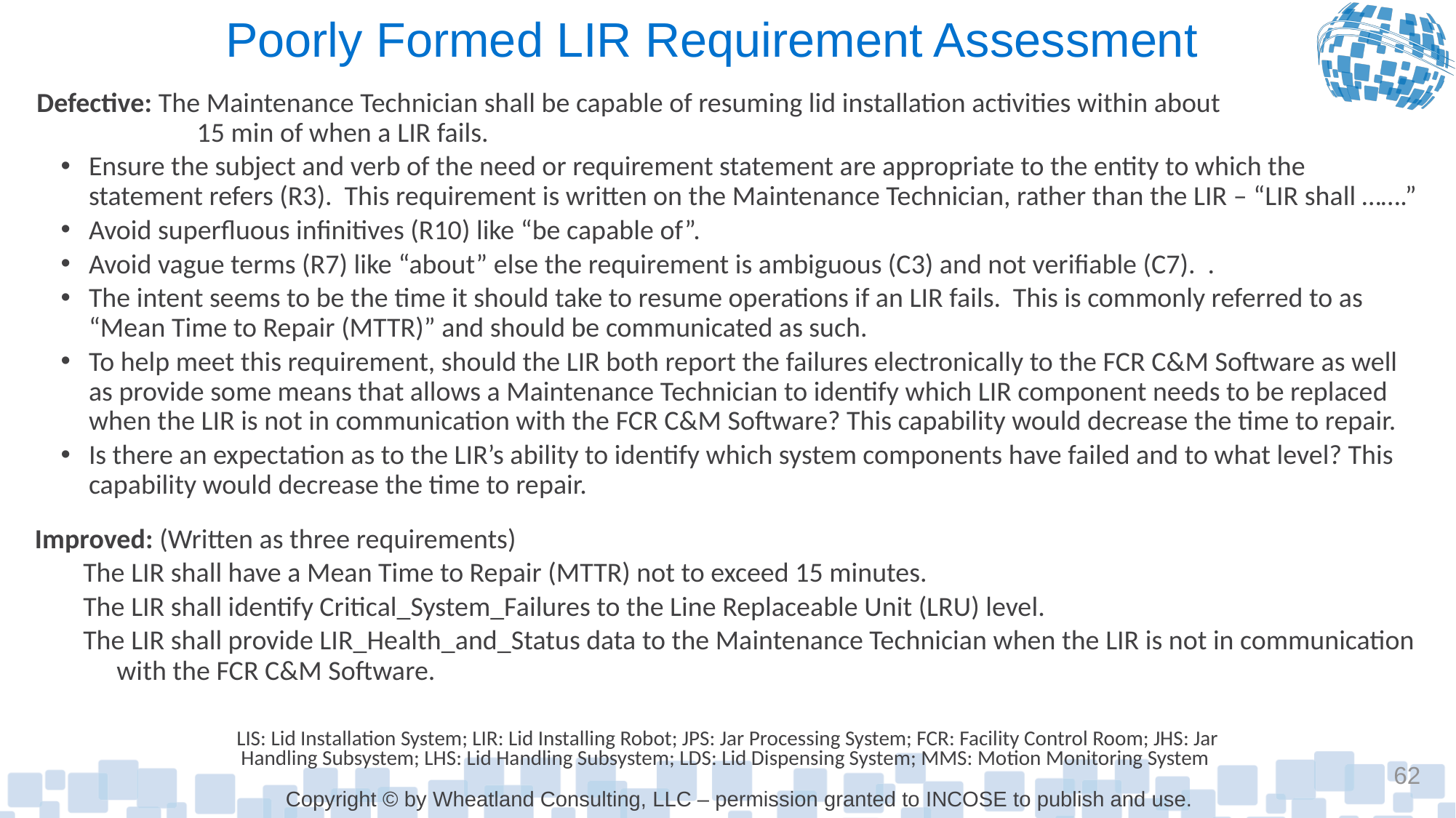

# Poorly Formed LIR Requirement Assessment
Defective: The Maintenance Technician shall be capable of resuming lid installation activities within about
15 min of when a LIR fails.
Ensure the subject and verb of the need or requirement statement are appropriate to the entity to which the statement refers (R3).  This requirement is written on the Maintenance Technician, rather than the LIR – “LIR shall …….”
Avoid superfluous infinitives (R10) like “be capable of”.
Avoid vague terms (R7) like “about” else the requirement is ambiguous (C3) and not verifiable (C7).  .
The intent seems to be the time it should take to resume operations if an LIR fails.  This is commonly referred to as “Mean Time to Repair (MTTR)” and should be communicated as such.
To help meet this requirement, should the LIR both report the failures electronically to the FCR C&M Software as well as provide some means that allows a Maintenance Technician to identify which LIR component needs to be replaced when the LIR is not in communication with the FCR C&M Software? This capability would decrease the time to repair.
Is there an expectation as to the LIR’s ability to identify which system components have failed and to what level? This capability would decrease the time to repair.

Improved: (Written as three requirements)
The LIR shall have a Mean Time to Repair (MTTR) not to exceed 15 minutes.
The LIR shall identify Critical_System_Failures to the Line Replaceable Unit (LRU) level.
The LIR shall provide LIR_Health_and_Status data to the Maintenance Technician when the LIR is not in communication with the FCR C&M Software.

LIS: Lid Installation System; LIR: Lid Installing Robot; JPS: Jar Processing System; FCR: Facility Control Room; JHS: Jar Handling Subsystem; LHS: Lid Handling Subsystem; LDS: Lid Dispensing System; MMS: Motion Monitoring System
62
Copyright © by Wheatland Consulting, LLC – permission granted to INCOSE to publish and use.